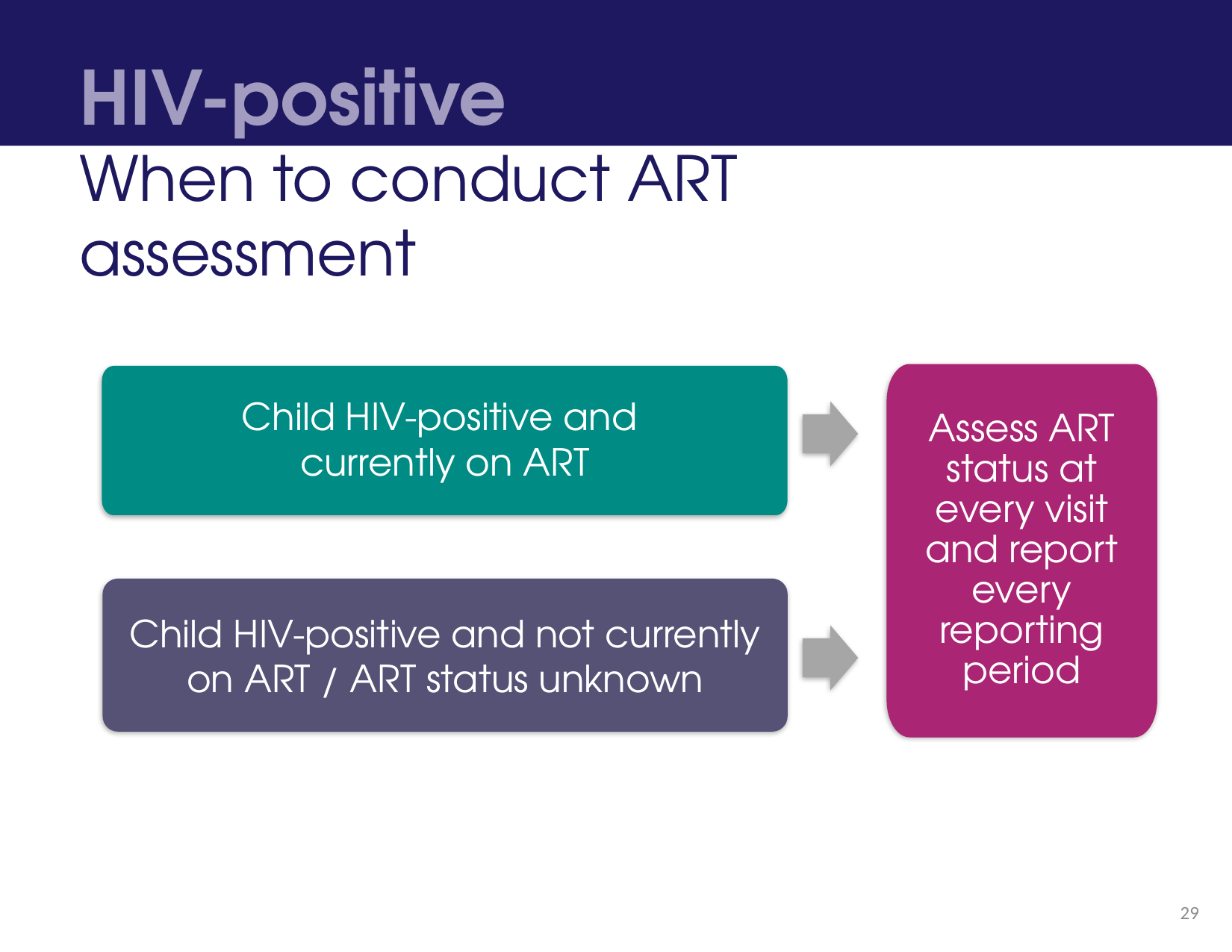

# HIV-positive
When to conduct ART assessment
Assess ART status at every visit and report every reporting period
Child HIV-positive and
currently on ART

Child HIV-positive and not currently on ART / ART status unknown

29